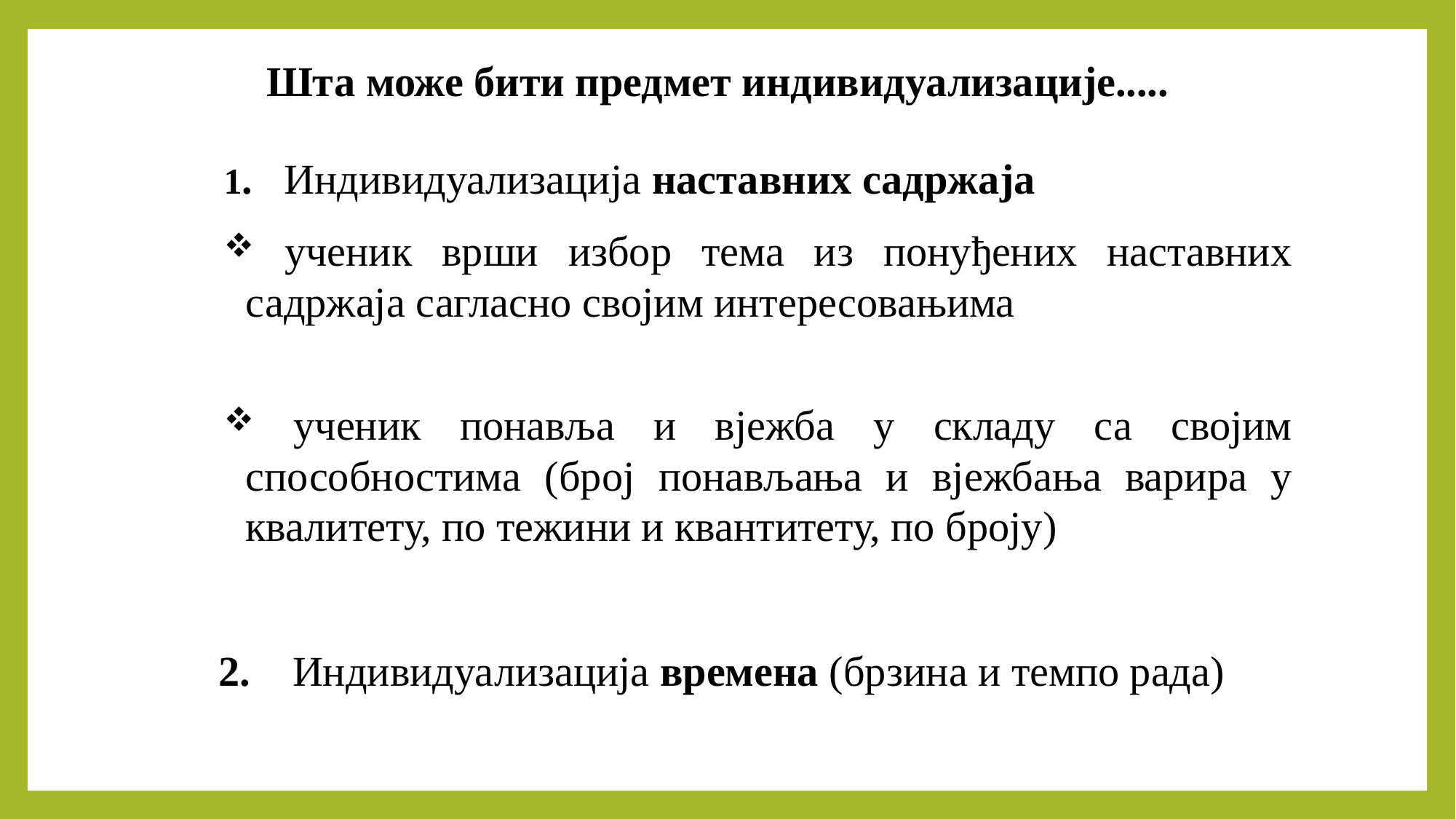

# Шта може бити предмет индивидуализације.....
1.   Индивидуализација наставних садржаја
 ученик врши избор тема из понуђених наставних садржаја сагласно својим интересовањима
 ученик понавља и вјежба у складу са својим способностима (број понављања и вјежбања варира у квалитету, по тежини и квантитету, по броју)

2.    Индивидуализација времена (брзина и темпо рада)